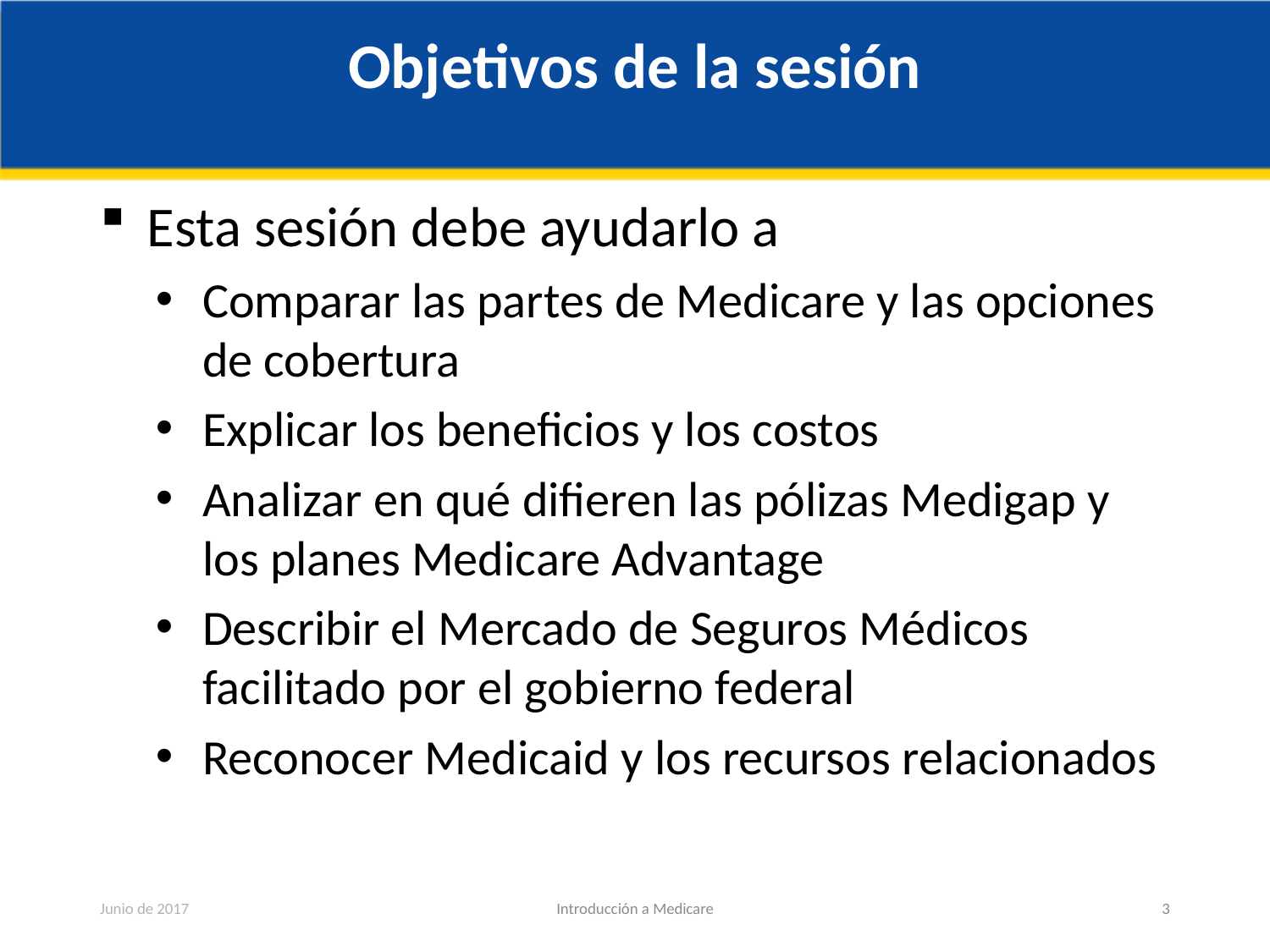

# Objetivos de la sesión
Esta sesión debe ayudarlo a
Comparar las partes de Medicare y las opciones de cobertura
Explicar los beneficios y los costos
Analizar en qué difieren las pólizas Medigap y los planes Medicare Advantage
Describir el Mercado de Seguros Médicos facilitado por el gobierno federal
Reconocer Medicaid y los recursos relacionados

Junio de 2017
Introducción a Medicare
3